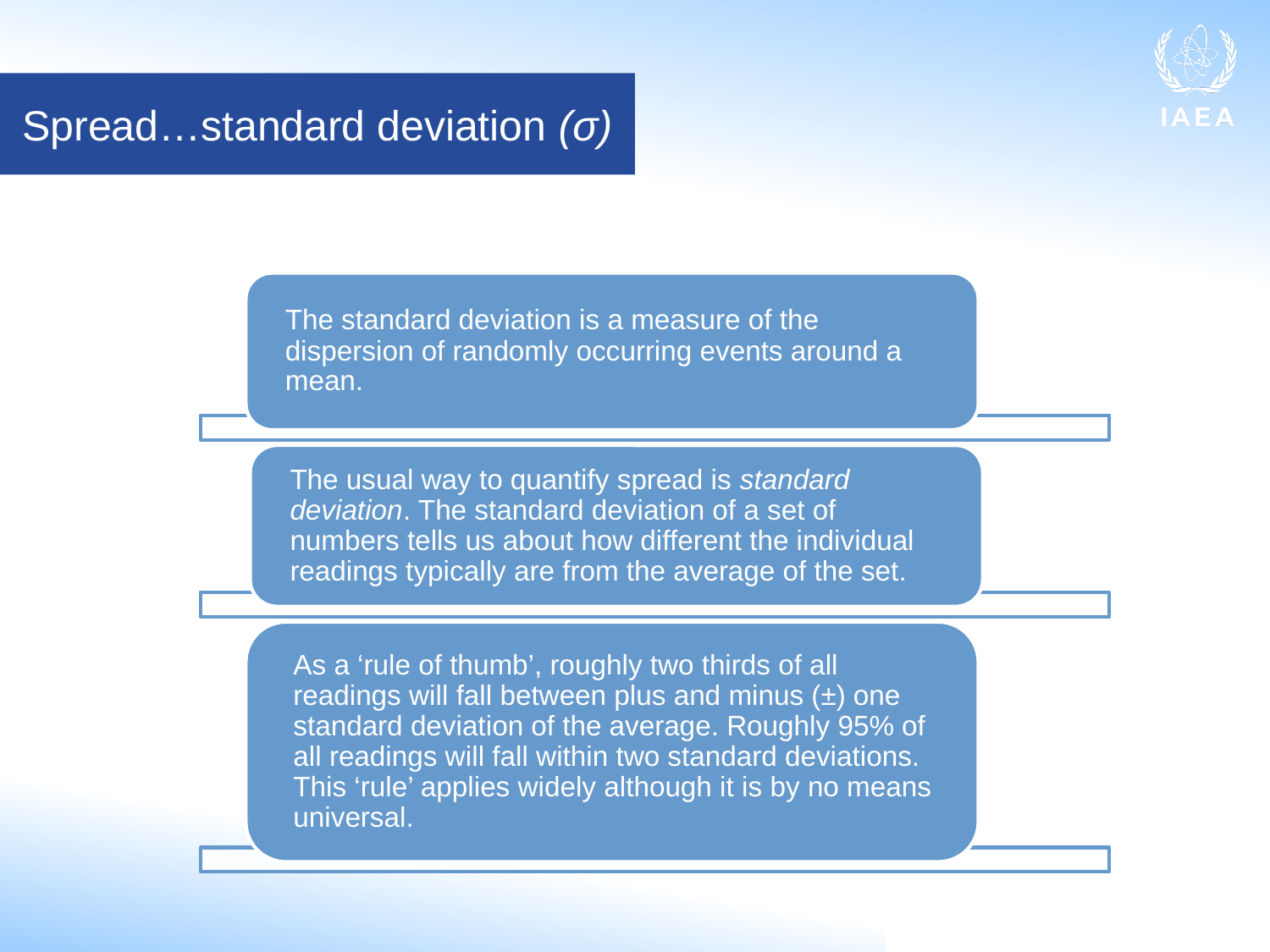

Spread…standard deviation (σ)
The standard deviation is a measure of the dispersion of randomly occurring events around a mean.
The usual way to quantify spread is standard deviation. The standard deviation of a set of numbers tells us about how different the individual readings typically are from the average of the set.
As a ‘rule of thumb’, roughly two thirds of all readings will fall between plus and minus (±) one standard deviation of the average. Roughly 95% of all readings will fall within two standard deviations. This ‘rule’ applies widely although it is by no means universal.